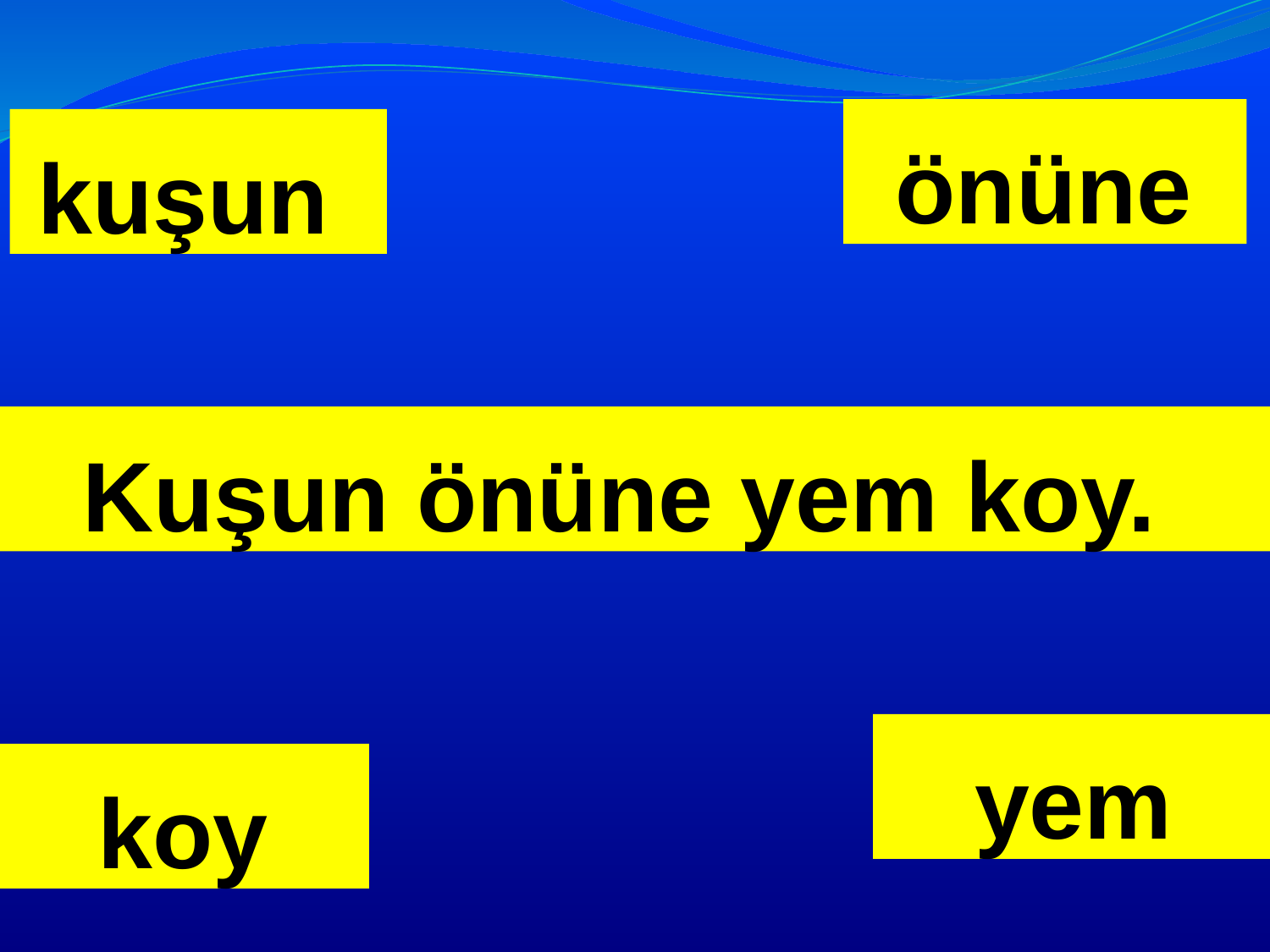

önüne
# kuşun
Kuşun önüne yem koy.
yem
koy